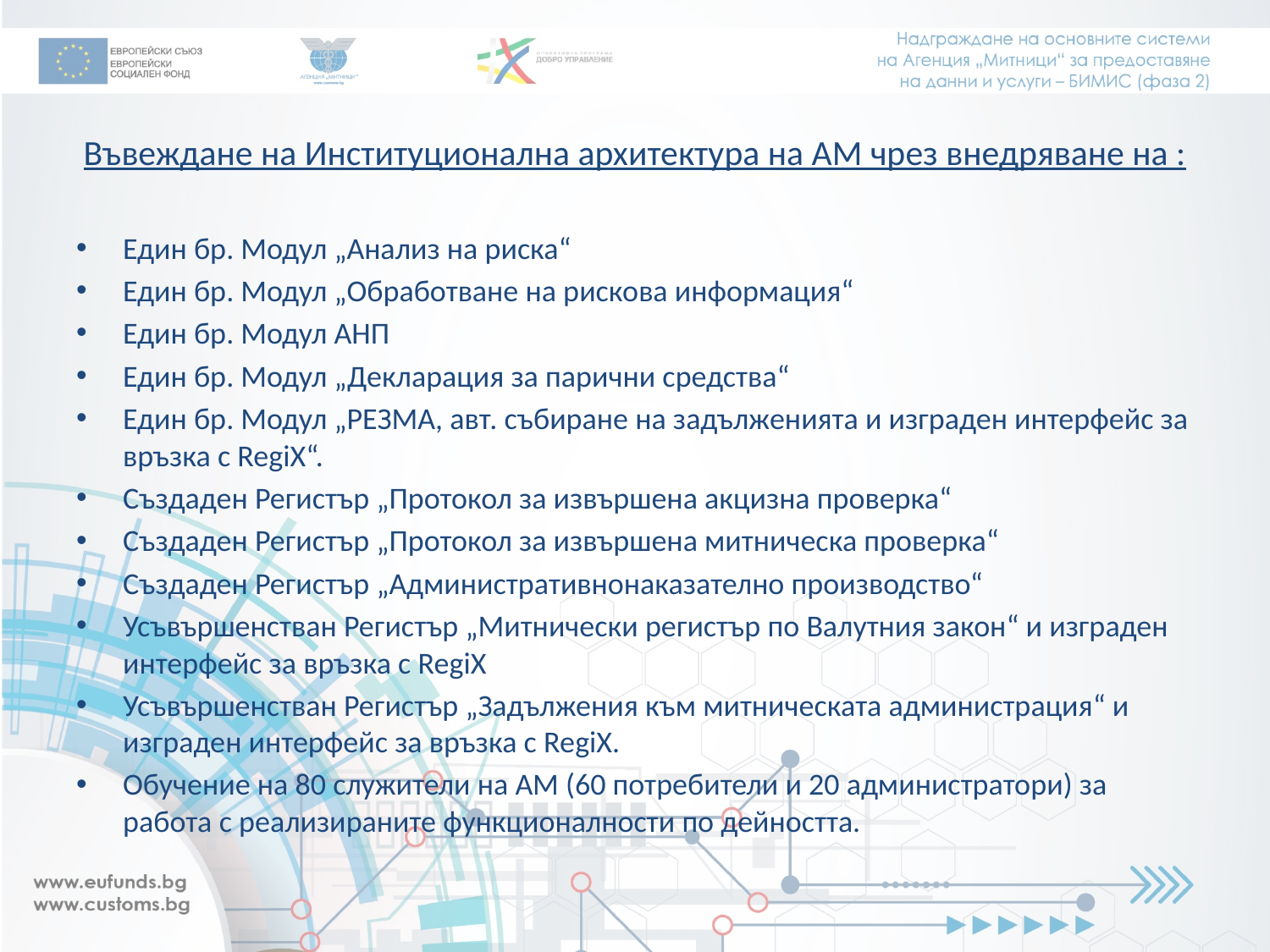

# Въвеждане на Институционална архитектура на АМ чрез внедряване на :
Един бр. Модул „Анализ на риска“
Един бр. Модул „Обработване на рискова информация“
Един бр. Модул АНП
Един бр. Модул „Декларация за парични средства“
Един бр. Модул „РЕЗМА, авт. събиране на задълженията и изграден интерфейс за връзка с RegiX“.
Създаден Регистър „Протокол за извършена акцизна проверка“
Създаден Регистър „Протокол за извършена митническа проверка“
Създаден Регистър „Административнонаказателно производство“
Усъвършенстван Регистър „Митнически регистър по Валутния закон“ и изграден интерфейс за връзка с RegiX
Усъвършенстван Регистър „Задължения към митническата администрация“ и изграден интерфейс за връзка с RegiX.
Обучение на 80 служители на АМ (60 потребители и 20 администратори) за работа с реализираните функционалности по дейността.